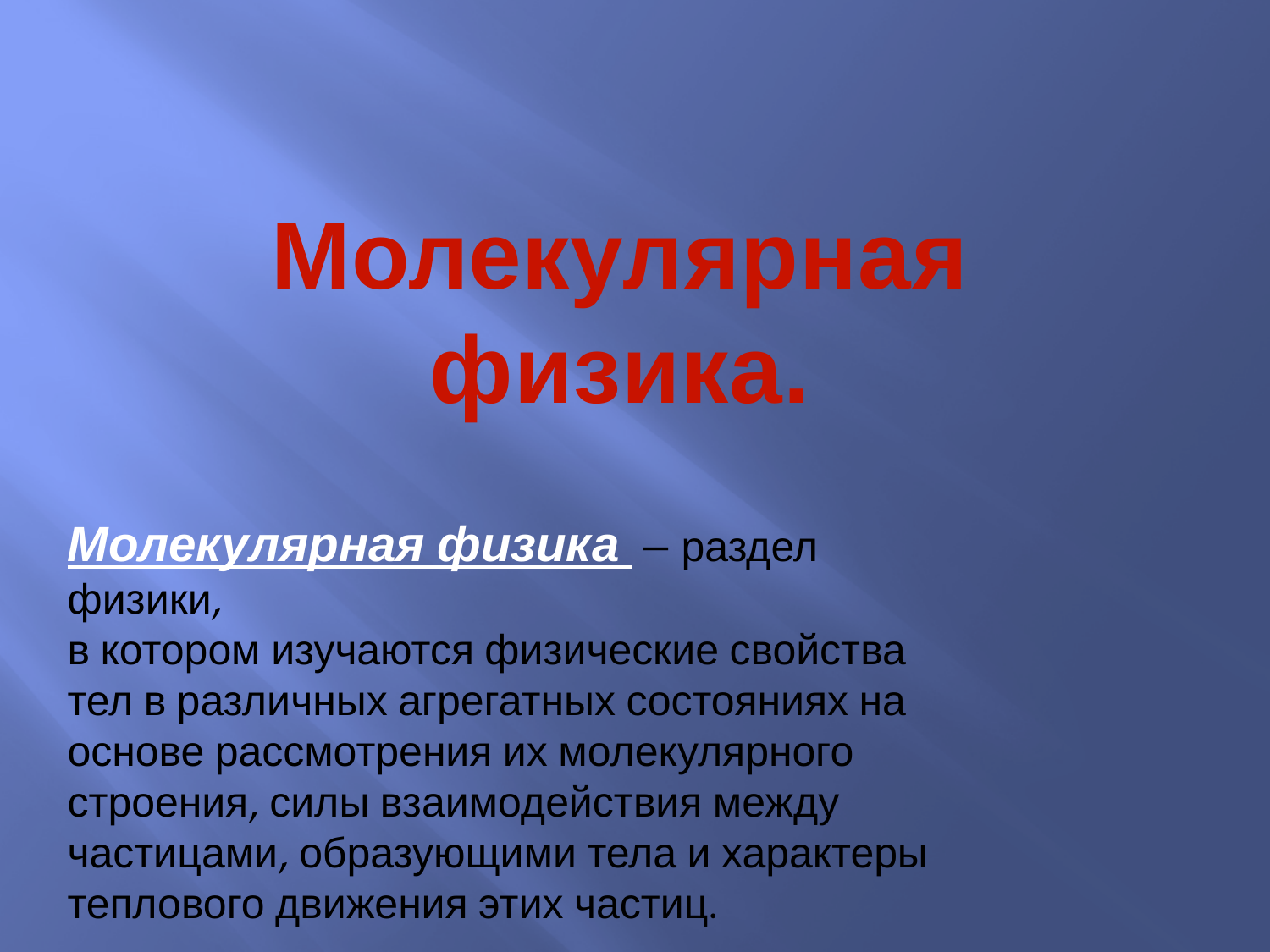

# Молекулярная физика.
Молекулярная физика  – раздел физики,
в котором изучаются физические свойства тел в различных агрегатных состояниях на основе рассмотрения их молекулярного строения, силы взаимодействия между частицами, образующими тела и характеры теплового движения этих частиц.